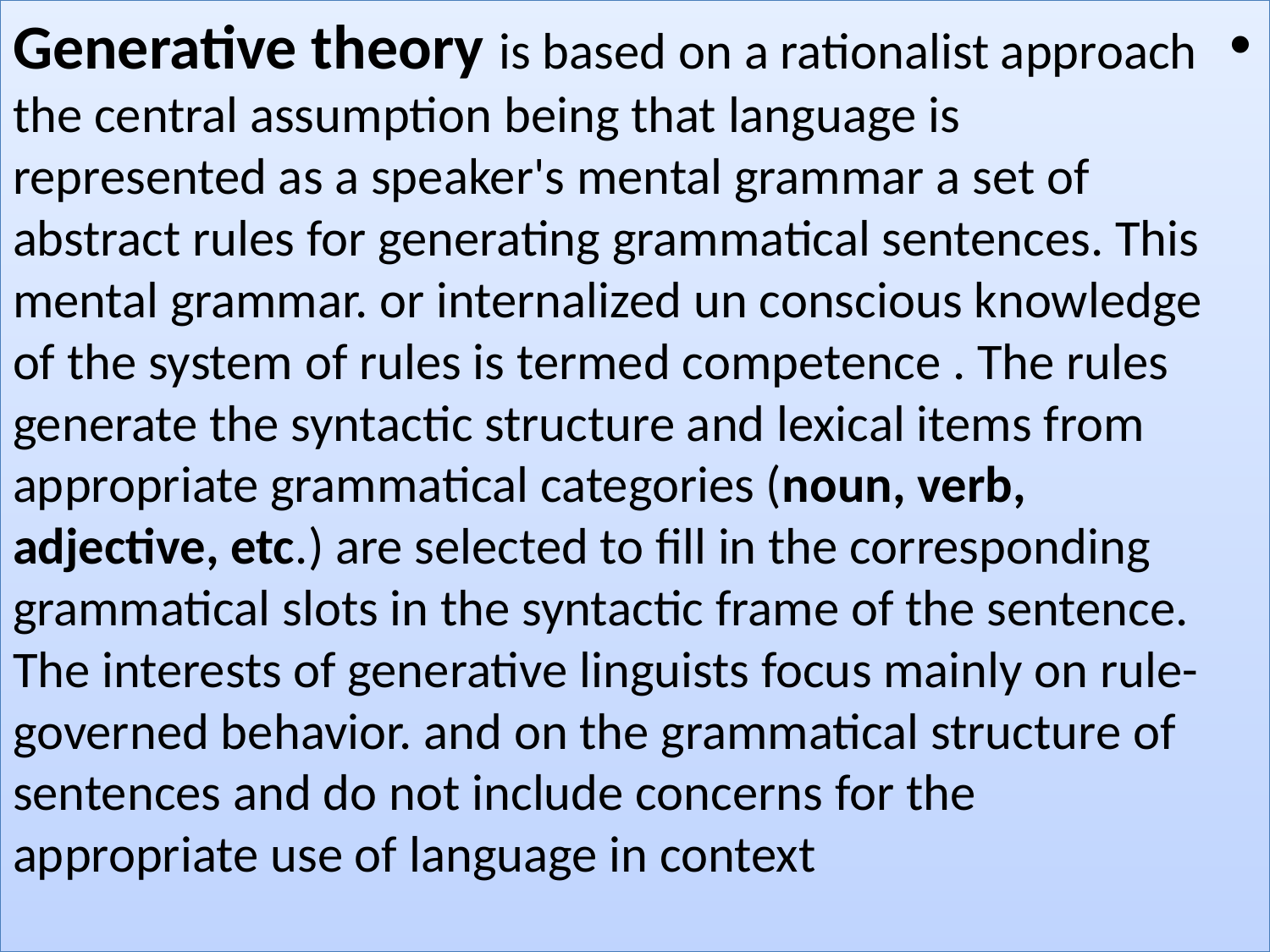

Generative theory is based on a rationalist approach the central assumption being that language is represented as a speaker's mental grammar a set of abstract rules for generating grammatical sentences. This mental grammar. or internalized un conscious knowledge of the system of rules is termed competence . The rules generate the syntactic structure and lexical items from appropriate grammatical categories (noun, verb, adjective, etc.) are selected to fill in the corresponding grammatical slots in the syntactic frame of the sentence. The interests of generative linguists focus mainly on rule-governed behavior. and on the grammatical structure of sentences and do not include concerns for the appropriate use of language in context